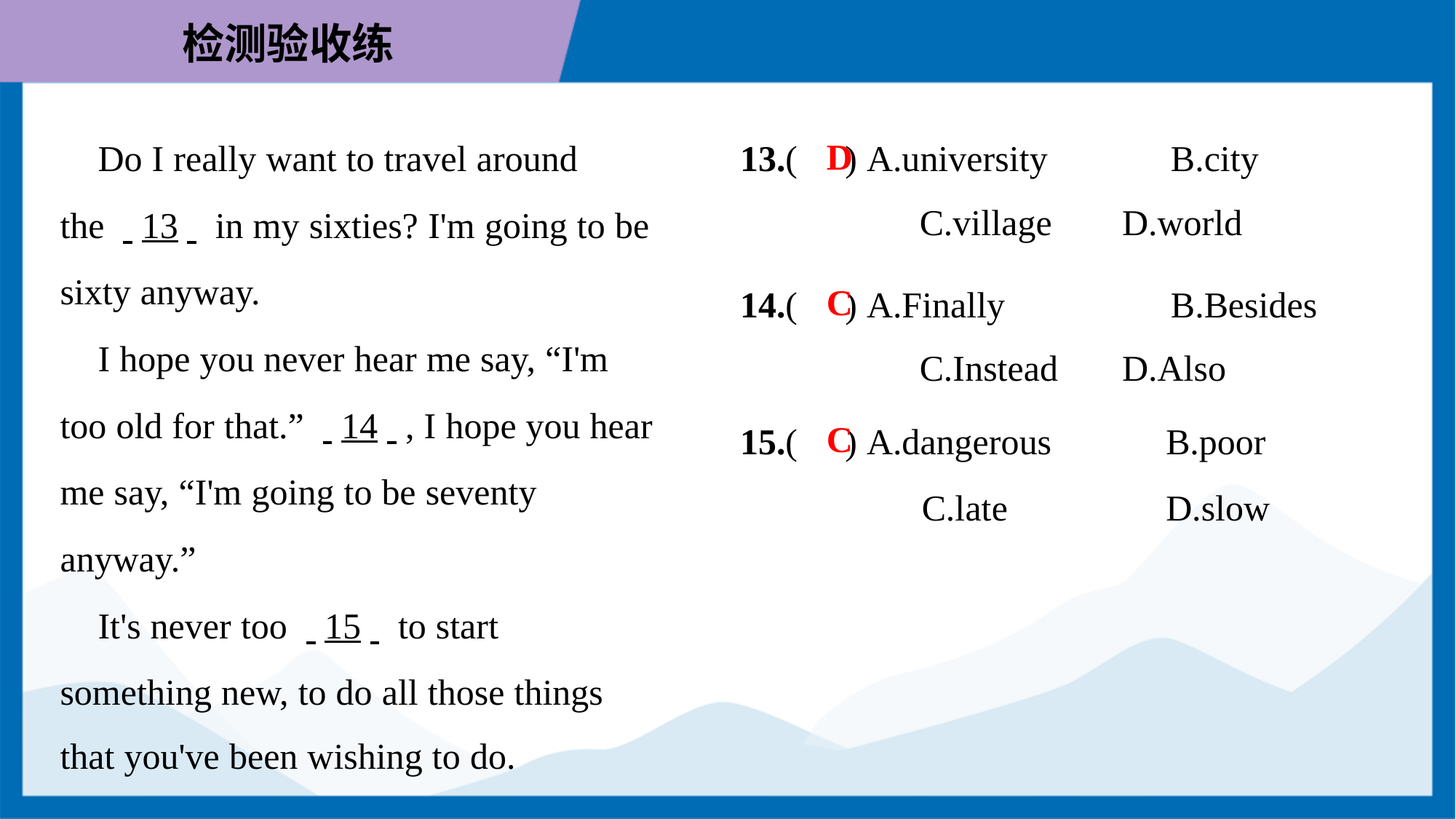

Do I really want to travel around
the . .13. . in my sixties? I'm going to be
sixty anyway.
    I hope you never hear me say, “I'm
too old for that.” . .14. ., I hope you hear
me say, “I'm going to be seventy
anyway.”
    It's never too . .15. . to start
something new, to do all those things
that you've been wishing to do.
13.(     ) A.university	B.city
C.village	D.world
D
14.(     ) A.Finally	B.Besides
C.Instead	D.Also
C
15.(     ) A.dangerous	    B.poor
                    C.late	    D.slow
C